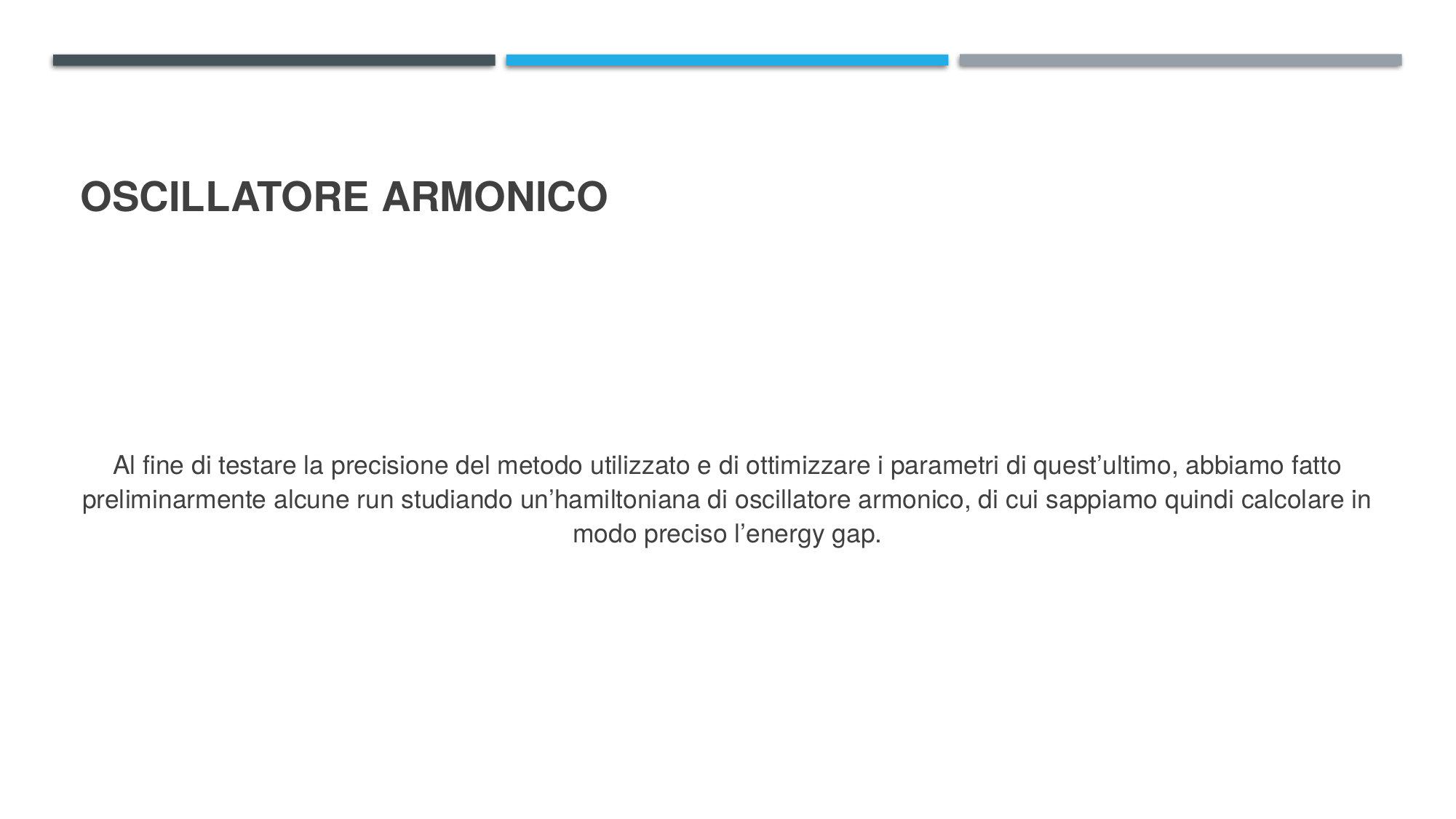

# Oscillatore armonico
Al fine di testare la precisione del metodo utilizzato e di ottimizzare i parametri di quest’ultimo, abbiamo fatto preliminarmente alcune run studiando un’hamiltoniana di oscillatore armonico, di cui sappiamo quindi calcolare in modo preciso l’energy gap.